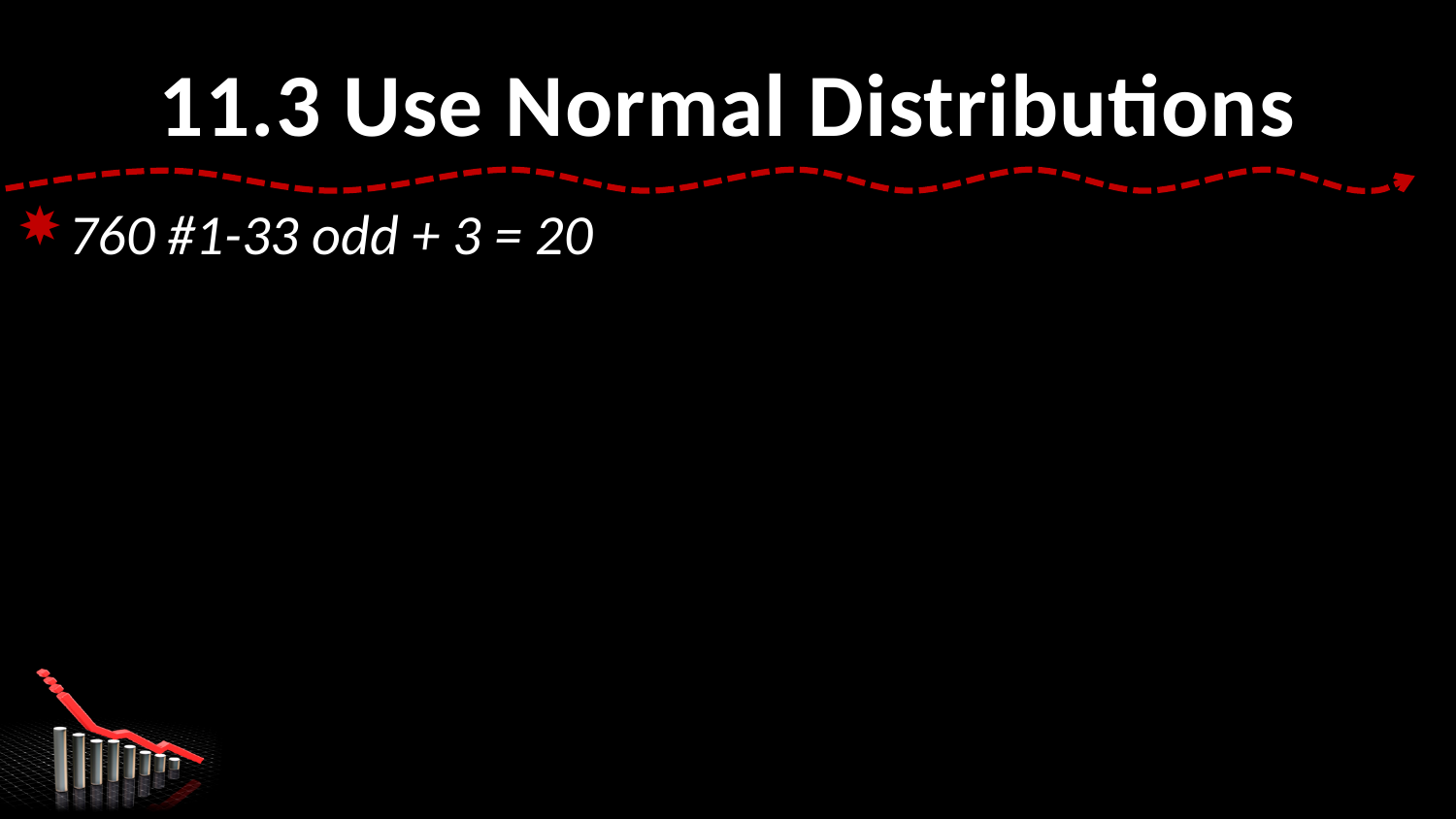

# 11.3 Use Normal Distributions
760 #1-33 odd + 3 = 20